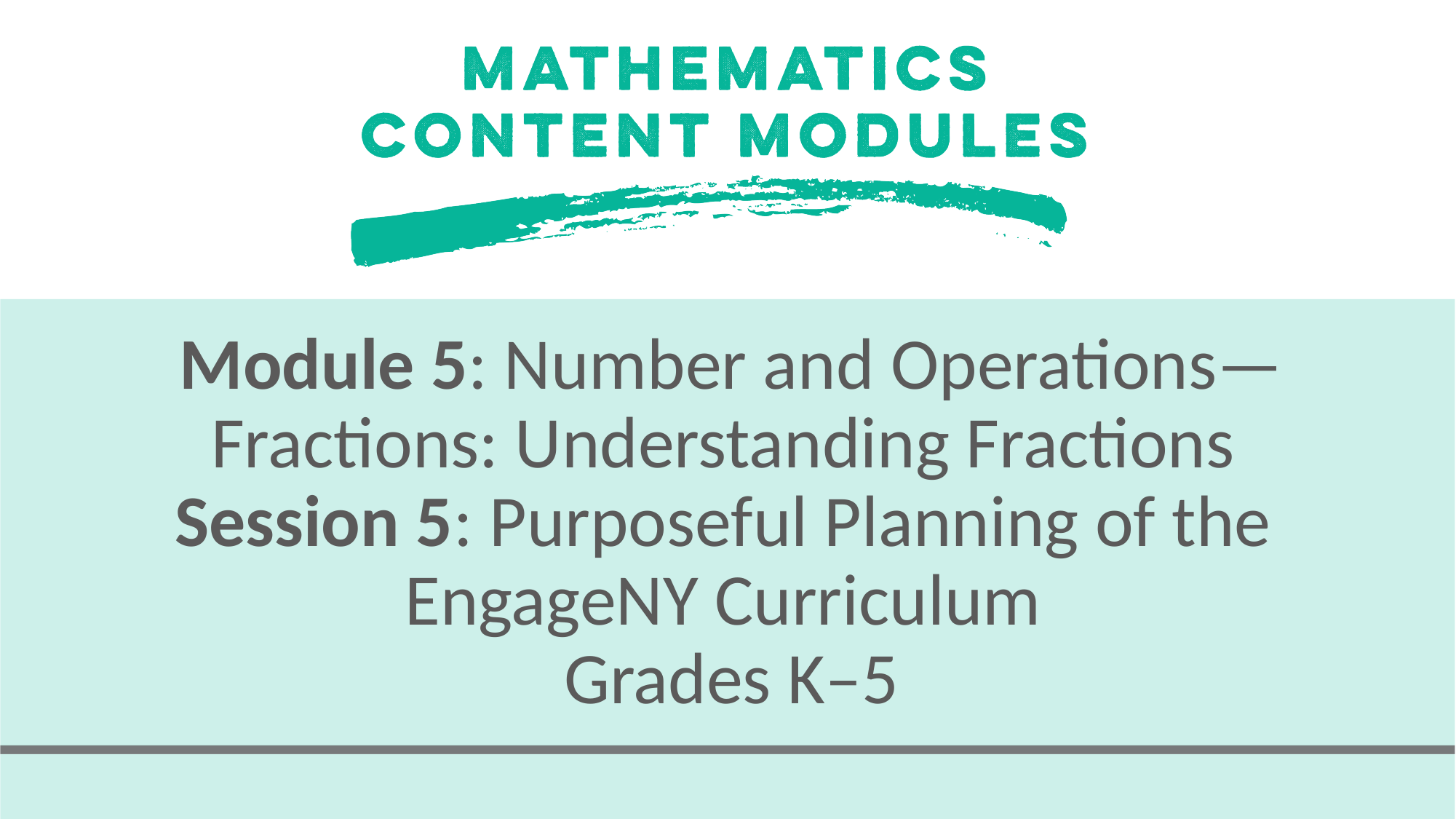

# Module 5: Number and Operations—Fractions: Understanding Fractions Session 5: Purposeful Planning of the EngageNY Curriculum Grades K–5